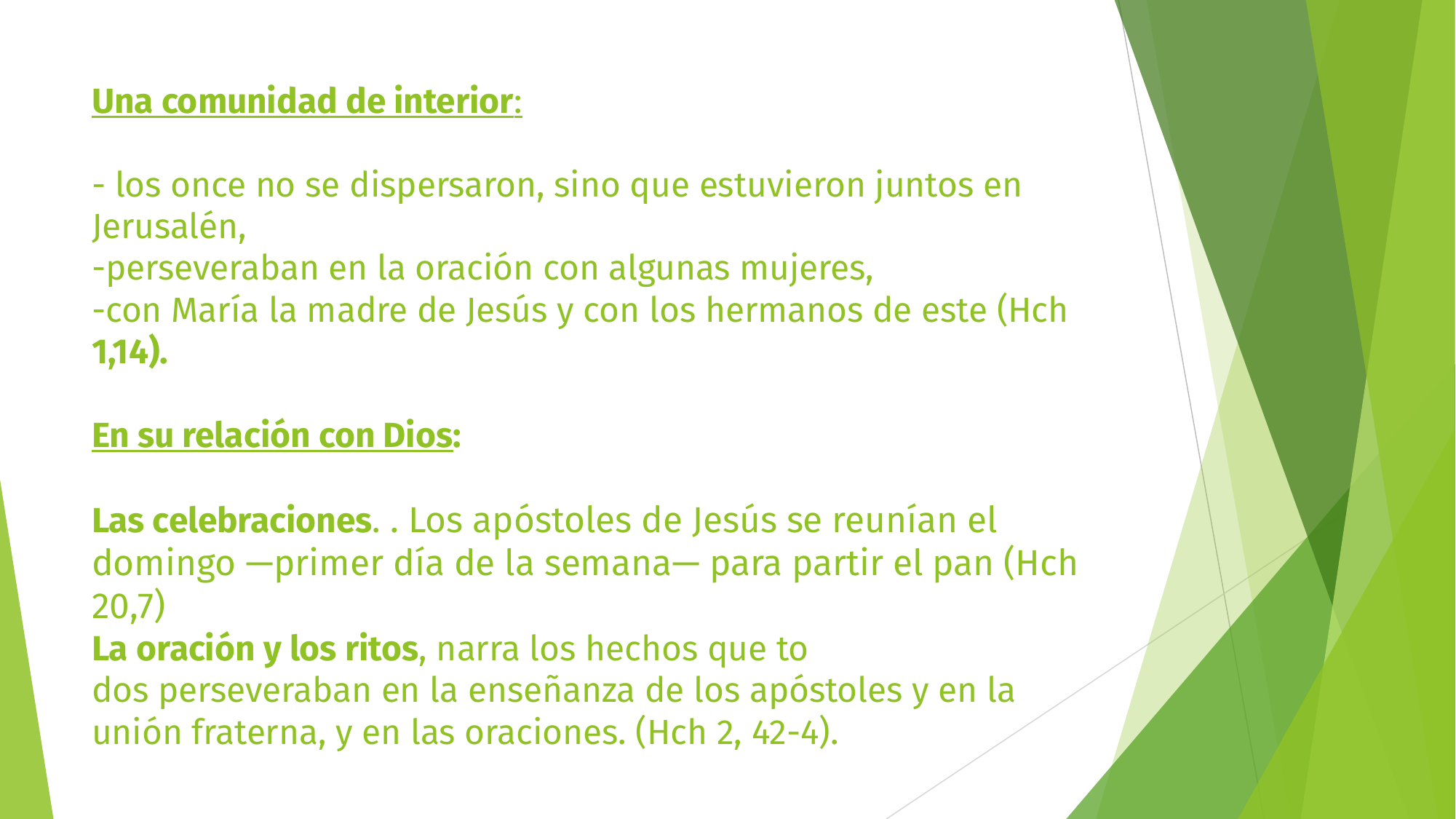

# Una comunidad de interior: - los once no se dispersaron, sino que estuvieron juntos en Jerusalén, -perseveraban en la oración con algunas mujeres, -con María la madre de Jesús y con los hermanos de este (Hch 1,14). En su relación con Dios: Las celebraciones. . Los apóstoles de Jesús se reunían el domingo —primer día de la semana— para partir el pan (Hch 20,7) La oración y los ritos, narra los hechos que to dos perseveraban en la enseñanza de los apóstoles y en la unión fraterna, y en las oraciones. (Hch 2, 42-4).